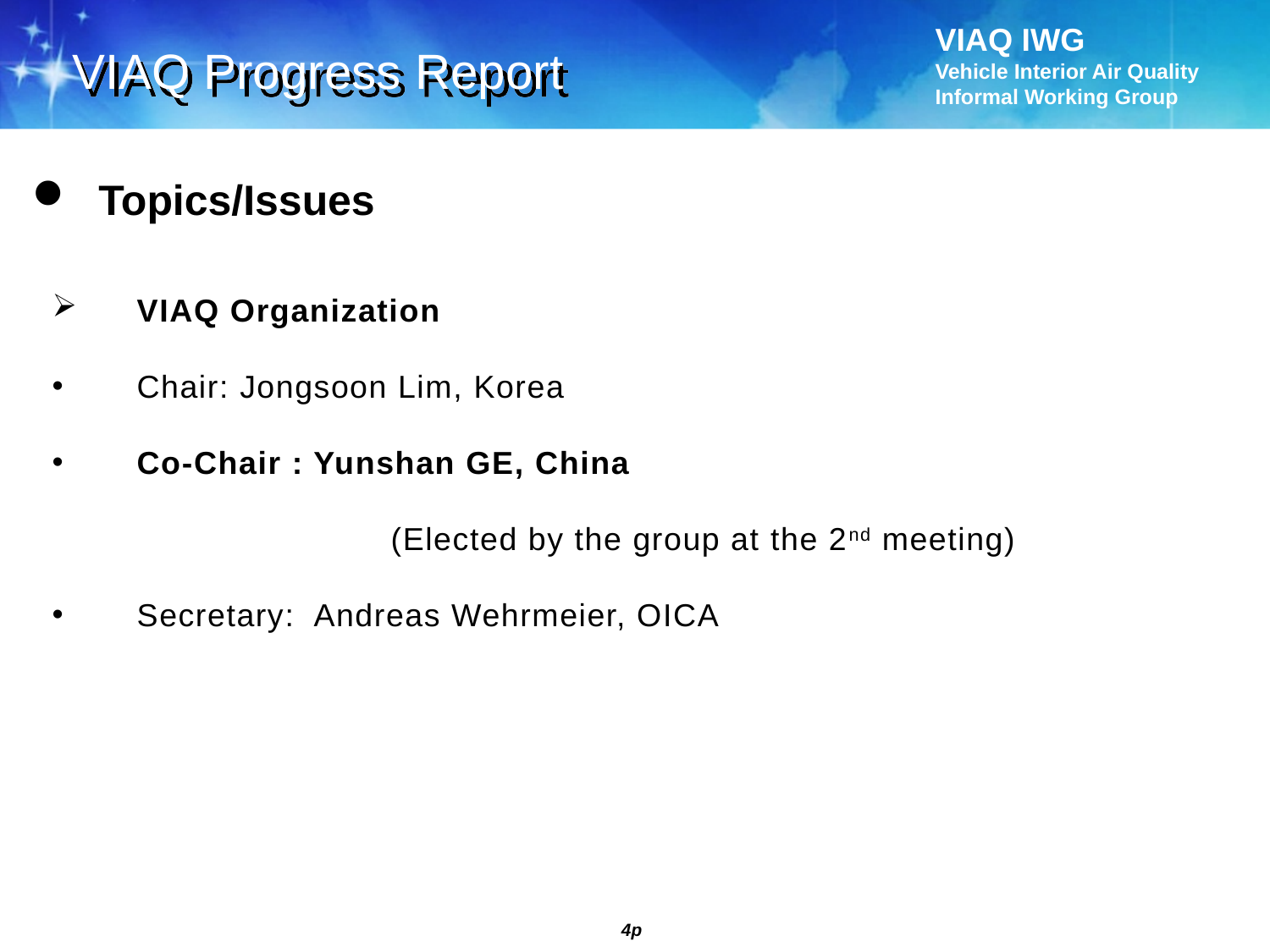

VIAQ Progress Report
  Topics/Issues
VIAQ Organization
Chair: Jongsoon Lim, Korea
Co-Chair : Yunshan GE, China
			(Elected by the group at the 2nd meeting)
Secretary:  Andreas Wehrmeier, OICA